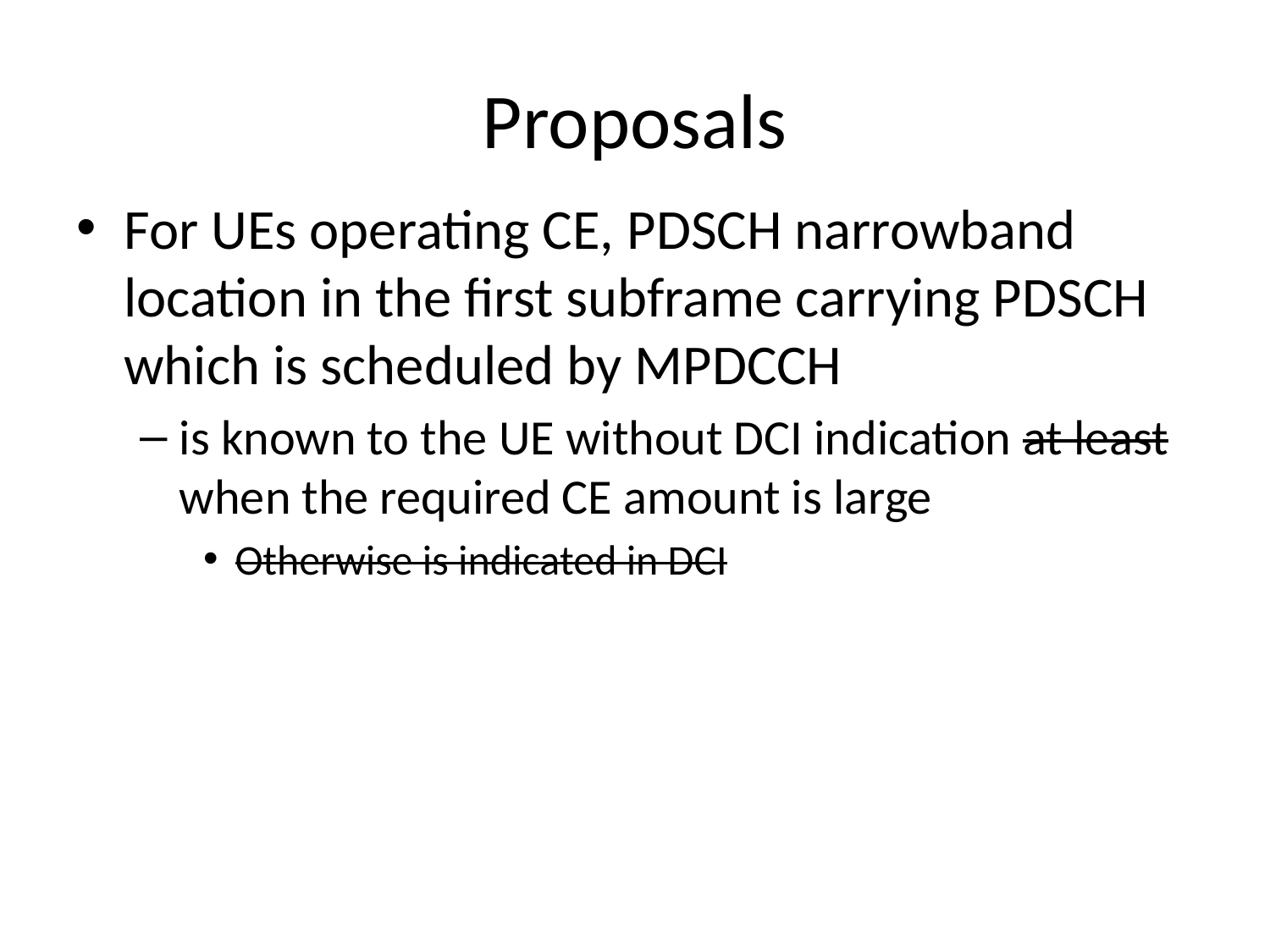

# Proposals
For UEs operating CE, PDSCH narrowband location in the first subframe carrying PDSCH which is scheduled by MPDCCH
is known to the UE without DCI indication at least when the required CE amount is large
Otherwise is indicated in DCI